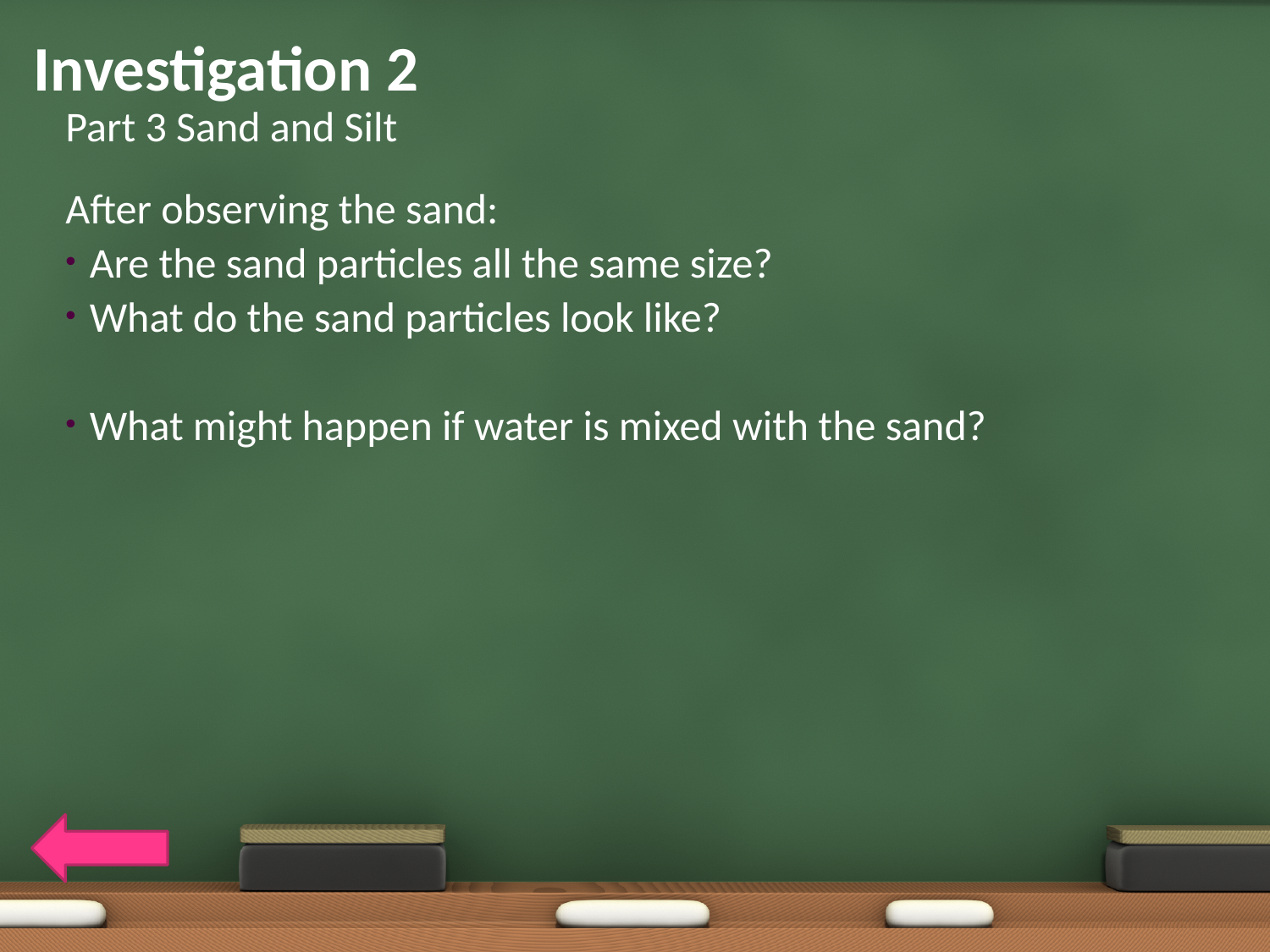

# Investigation 2
Part 3 Sand and Silt
After observing the sand:
Are the sand particles all the same size?
What do the sand particles look like?

What might happen if water is mixed with the sand?